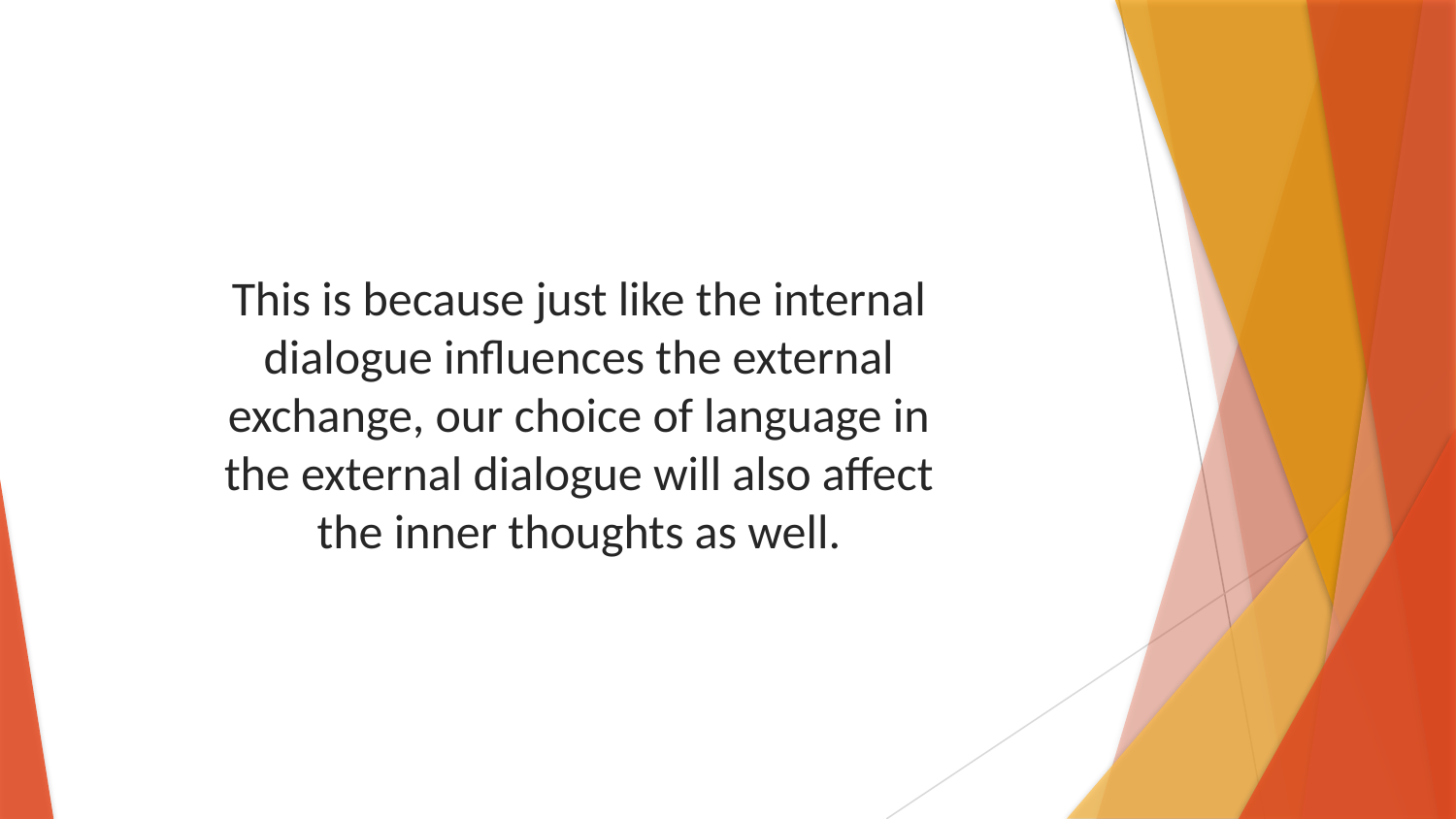

This is because just like the internal dialogue influences the external exchange, our choice of language in the external dialogue will also affect the inner thoughts as well.